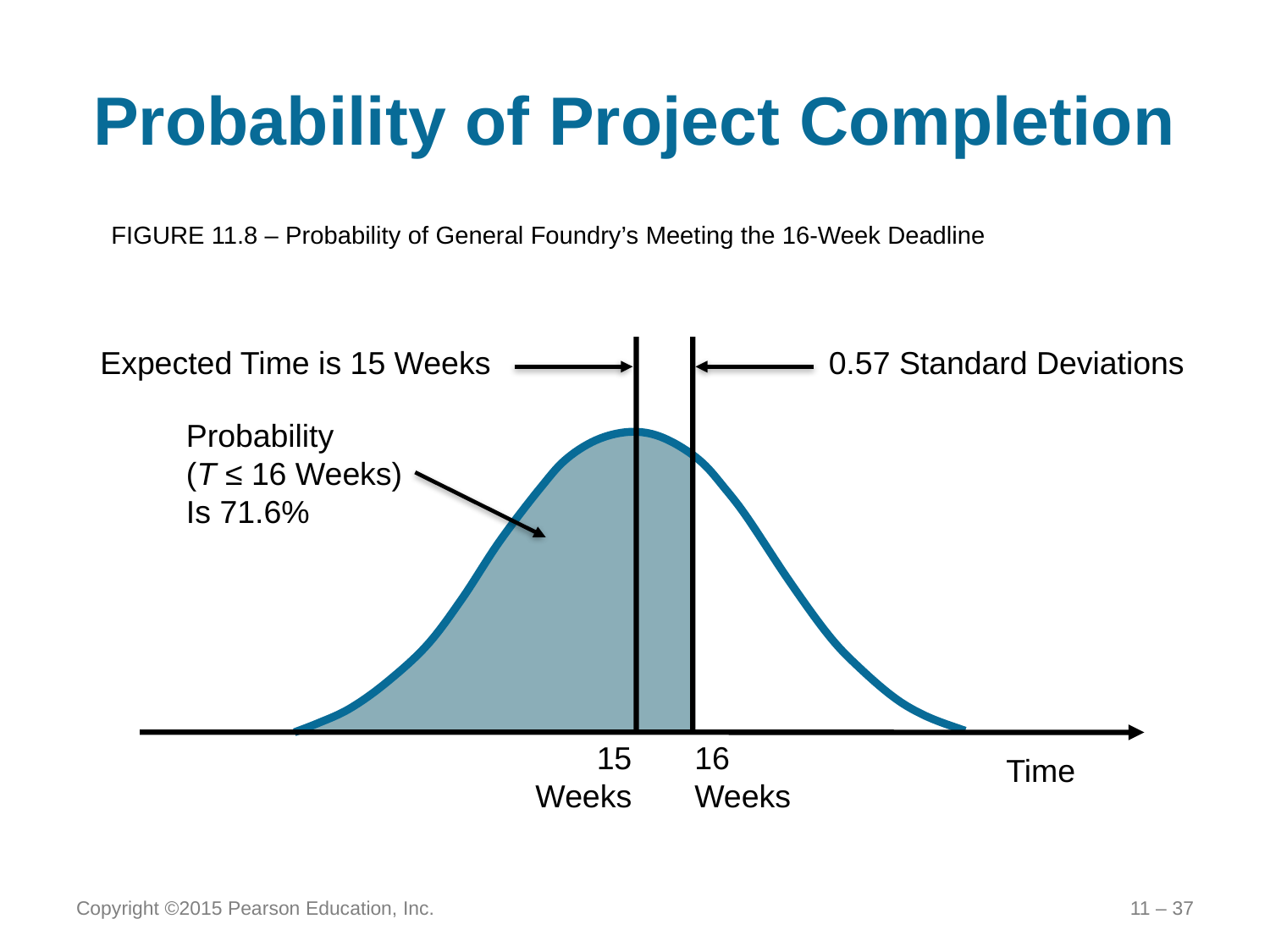

# Probability of Project Completion
FIGURE 11.8 – Probability of General Foundry’s Meeting the 16-Week Deadline
Expected Time is 15 Weeks

15
Weeks
16
Weeks
Time
0.57 Standard Deviations
Probability
(T ≤ 16 Weeks)
Is 71.6%
Copyright ©2015 Pearson Education, Inc.
11 – 37